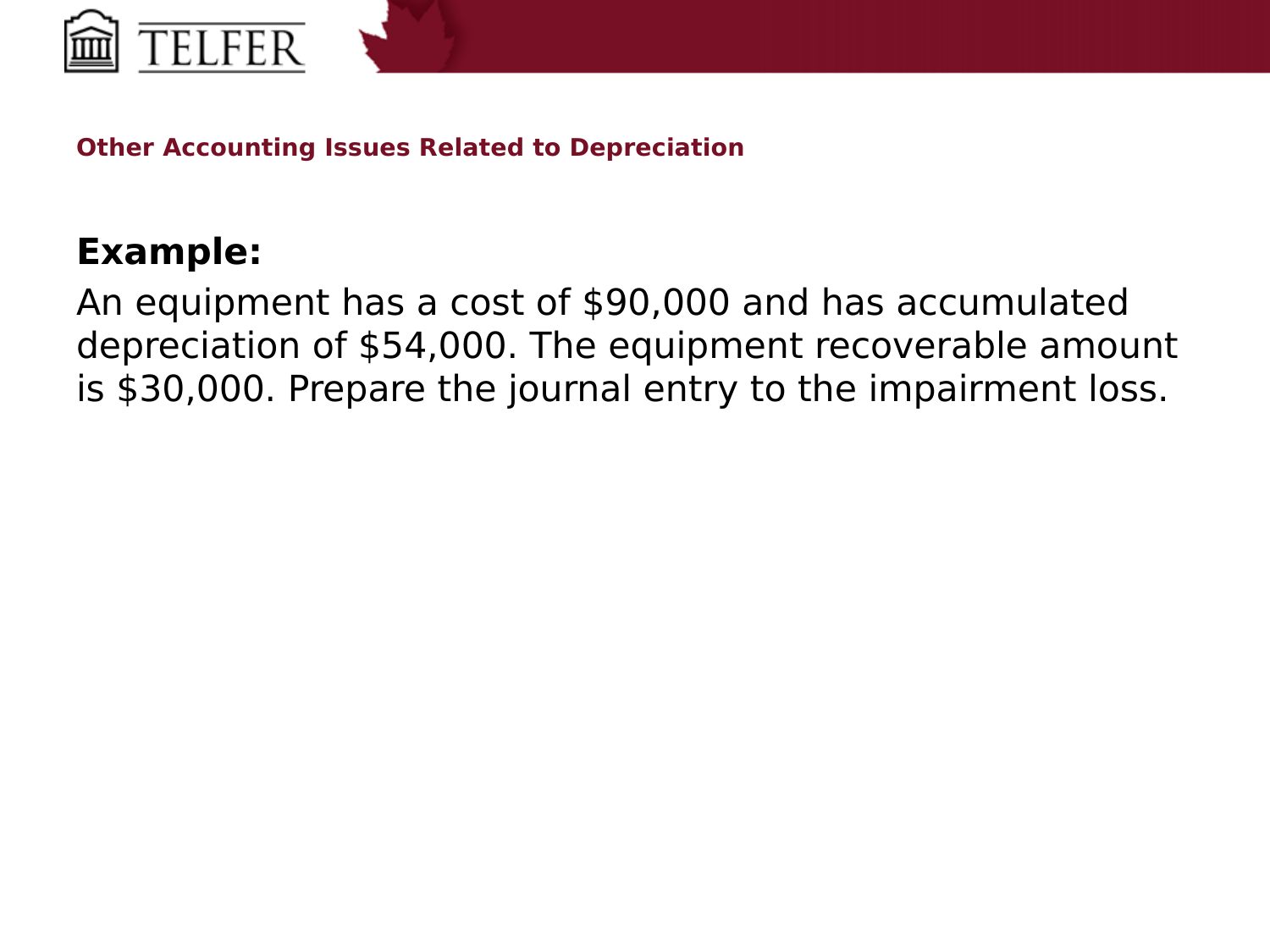

# Other Accounting Issues Related to Depreciation
Example:
An equipment has a cost of $90,000 and has accumulated depreciation of $54,000. The equipment recoverable amount is $30,000. Prepare the journal entry to the impairment loss.